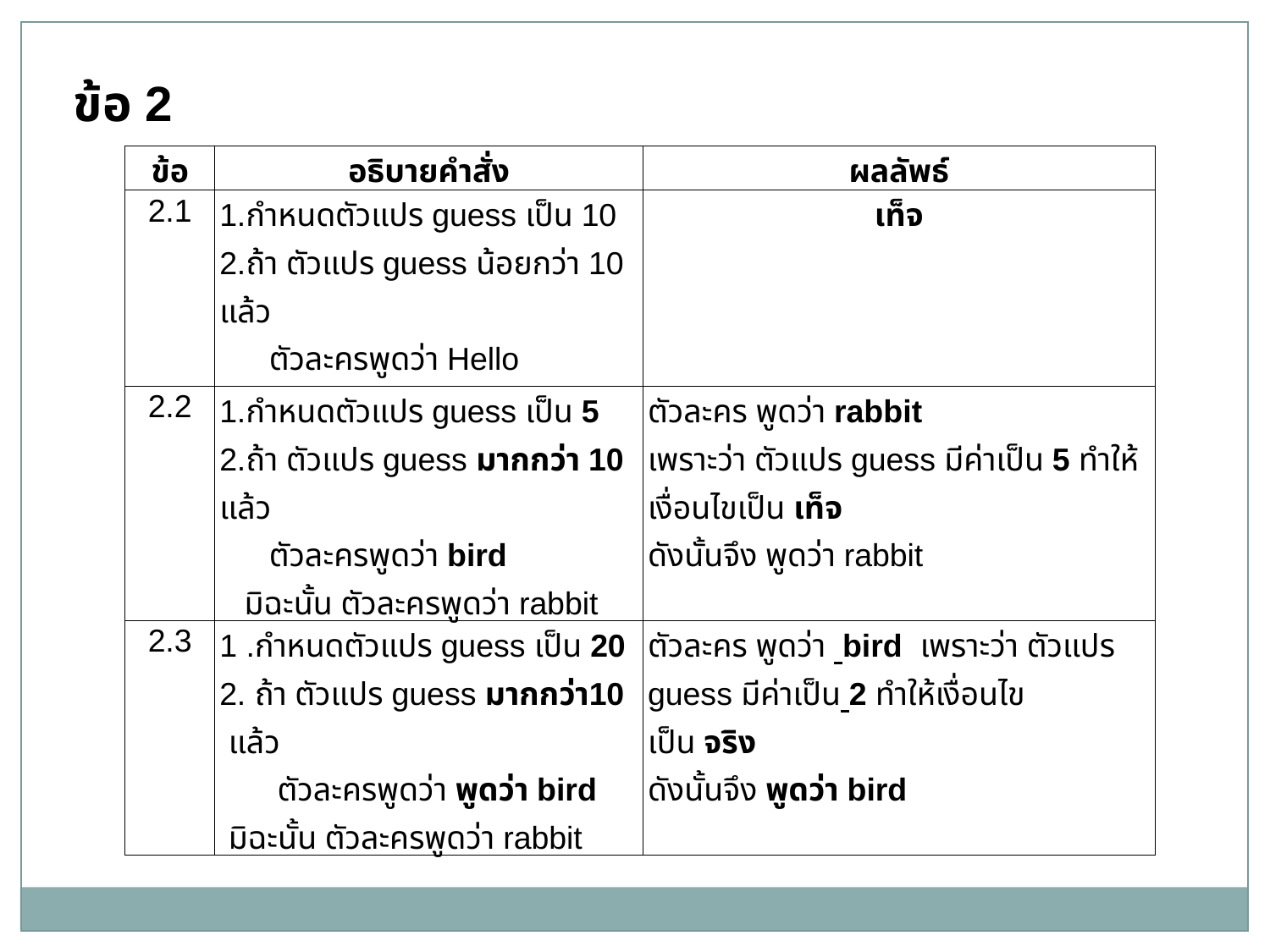

ข้อ 2
| ข้อ | อธิบายคำสั่ง | ผลลัพธ์ |
| --- | --- | --- |
| 2.1 | 1.กำหนดตัวแปร guess เป็น 10 2.ถ้า ตัวแปร guess น้อยกว่า 10 แล้ว       ตัวละครพูดว่า Hello | เท็จ |
| 2.2 | 1.กำหนดตัวแปร guess เป็น 5 2.ถ้า ตัวแปร guess มากกว่า 10 แล้ว       ตัวละครพูดว่า bird      มิฉะนั้น ตัวละครพูดว่า rabbit | ตัวละคร พูดว่า rabbit เพราะว่า ตัวแปร guess มีค่าเป็น 5 ทำให้เงื่อนไขเป็น เท็จ ดังนั้นจึง พูดว่า rabbit |
| 2.3 | 1 .กำหนดตัวแปร guess เป็น 20 2. ถ้า ตัวแปร guess มากกว่า10  แล้ว            ตัวละครพูดว่า พูดว่า bird  มิฉะนั้น ตัวละครพูดว่า rabbit | ตัวละคร พูดว่า  bird  เพราะว่า ตัวแปร guess มีค่าเป็น 2 ทำให้เงื่อนไข เป็น จริง ดังนั้นจึง พูดว่า bird |